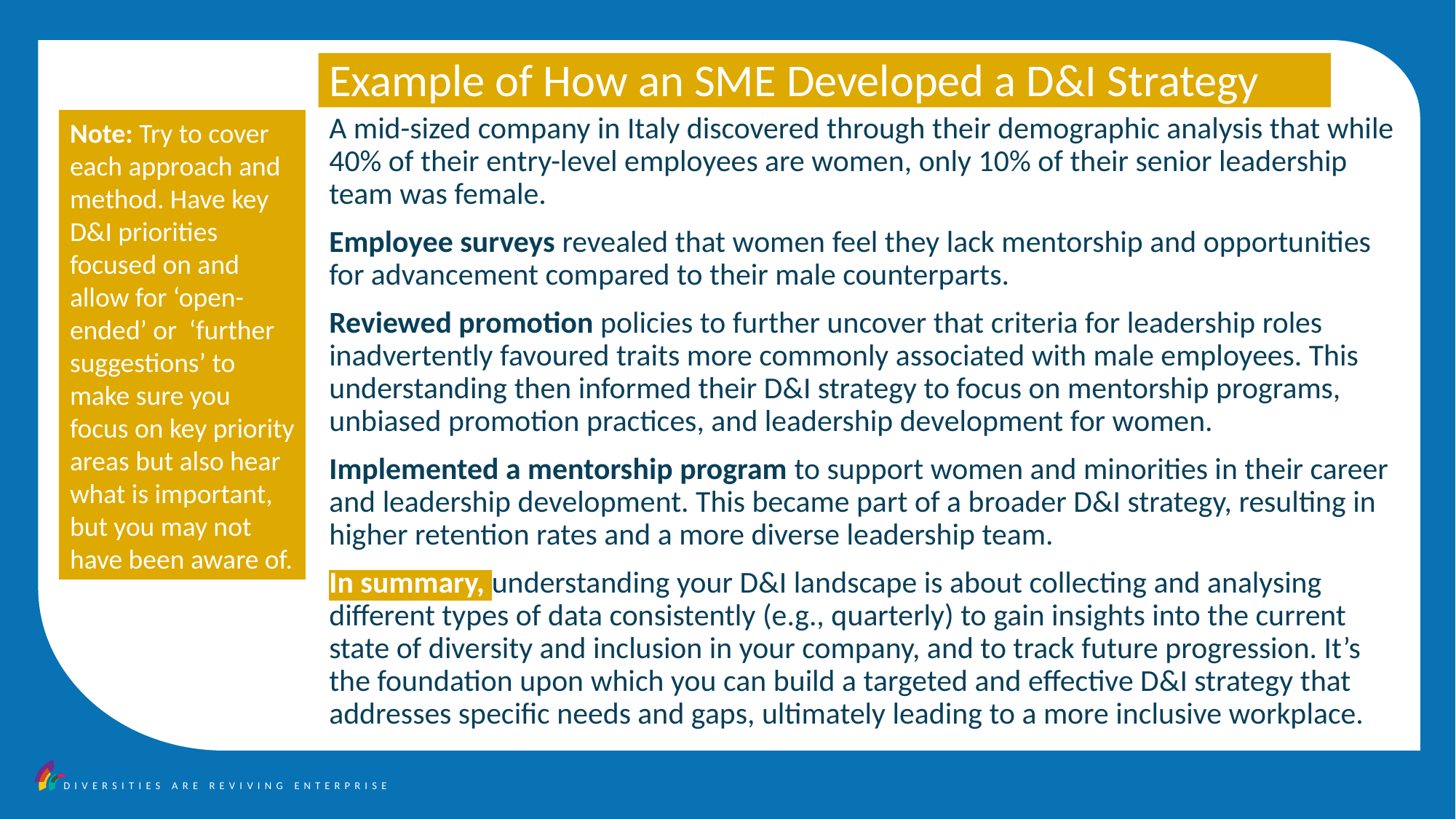

Step 1
Example of How an SME Developed a D&I Strategy
A mid-sized company in Italy discovered through their demographic analysis that while 40% of their entry-level employees are women, only 10% of their senior leadership team was female.
Employee surveys revealed that women feel they lack mentorship and opportunities for advancement compared to their male counterparts.
Reviewed promotion policies to further uncover that criteria for leadership roles inadvertently favoured traits more commonly associated with male employees. This understanding then informed their D&I strategy to focus on mentorship programs, unbiased promotion practices, and leadership development for women.
Implemented a mentorship program to support women and minorities in their career and leadership development. This became part of a broader D&I strategy, resulting in higher retention rates and a more diverse leadership team.
In summary, understanding your D&I landscape is about collecting and analysing different types of data consistently (e.g., quarterly) to gain insights into the current state of diversity and inclusion in your company, and to track future progression. It’s the foundation upon which you can build a targeted and effective D&I strategy that addresses specific needs and gaps, ultimately leading to a more inclusive workplace.
Note: Try to cover each approach and method. Have key D&I priorities focused on and allow for ‘open-ended’ or  ‘further suggestions’ to make sure you focus on key priority areas but also hear what is important, but you may not have been aware of.